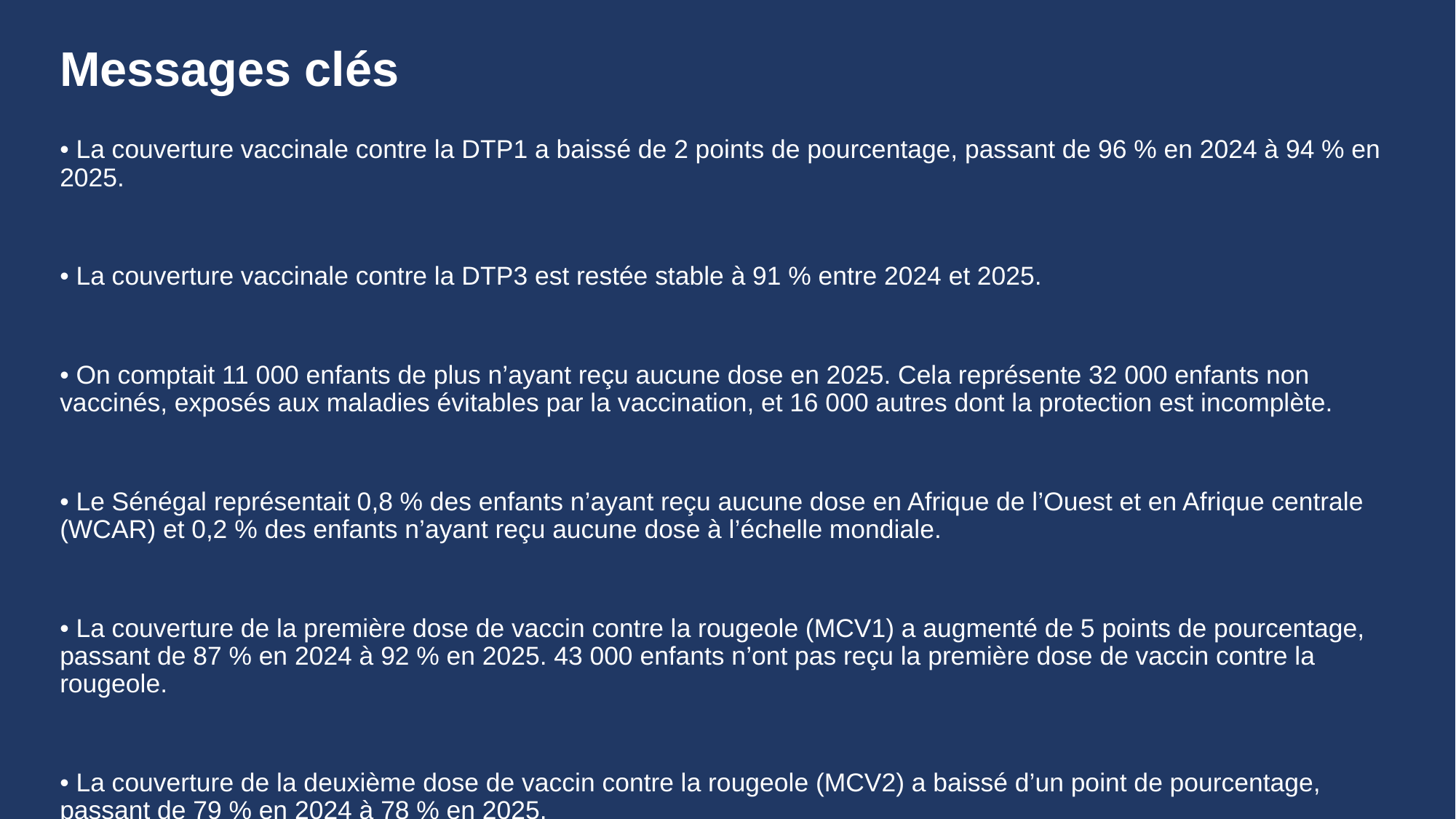

# Messages clés
• La couverture vaccinale contre la DTP1 a baissé de 2 points de pourcentage, passant de 96 % en 2024 à 94 % en 2025.

• La couverture vaccinale contre la DTP3 est restée stable à 91 % entre 2024 et 2025.

• On comptait 11 000 enfants de plus n’ayant reçu aucune dose en 2025. Cela représente 32 000 enfants non vaccinés, exposés aux maladies évitables par la vaccination, et 16 000 autres dont la protection est incomplète.

• Le Sénégal représentait 0,8 % des enfants n’ayant reçu aucune dose en Afrique de l’Ouest et en Afrique centrale (WCAR) et 0,2 % des enfants n’ayant reçu aucune dose à l’échelle mondiale.

• La couverture de la première dose de vaccin contre la rougeole (MCV1) a augmenté de 5 points de pourcentage, passant de 87 % en 2024 à 92 % en 2025. 43 000 enfants n’ont pas reçu la première dose de vaccin contre la rougeole.

• La couverture de la deuxième dose de vaccin contre la rougeole (MCV2) a baissé d’un point de pourcentage, passant de 79 % en 2024 à 78 % en 2025.

• La couverture de la dernière dose du vaccin contre le HPV (HPVc) chez les filles est passée de 51 % à 60 % en 2025 grâce à l’amélioration des performances du programme.